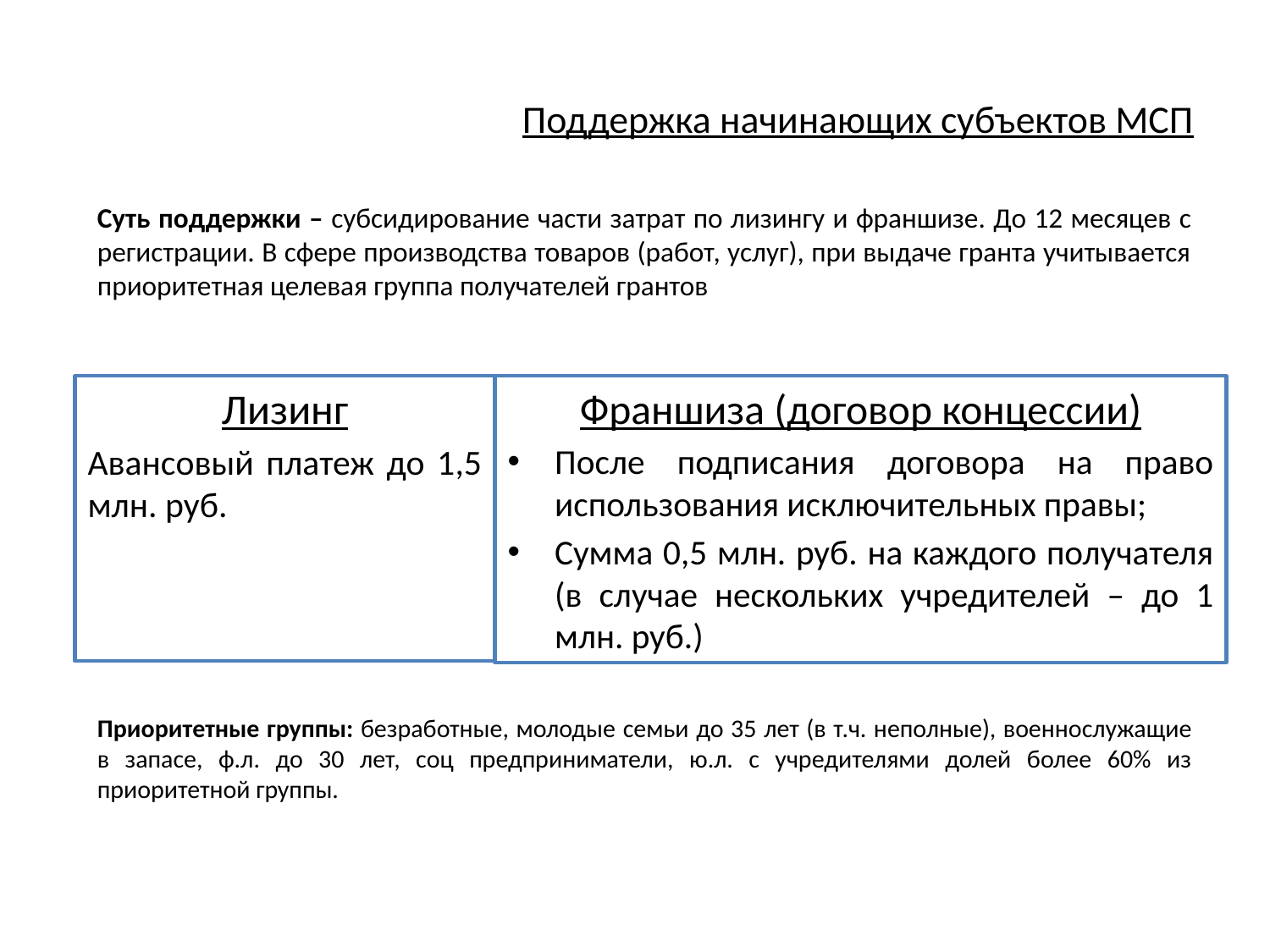

# Поддержка начинающих субъектов МСП
Суть поддержки – субсидирование части затрат по лизингу и франшизе. До 12 месяцев с регистрации. В сфере производства товаров (работ, услуг), при выдаче гранта учитывается приоритетная целевая группа получателей грантов

Лизинг
Авансовый платеж до 1,5 млн. руб.

Франшиза (договор концессии)
После подписания договора на право использования исключительных правы;
Сумма 0,5 млн. руб. на каждого получателя (в случае нескольких учредителей – до 1 млн. руб.)

Приоритетные группы: безработные, молодые семьи до 35 лет (в т.ч. неполные), военнослужащие в запасе, ф.л. до 30 лет, соц предприниматели, ю.л. с учредителями долей более 60% из приоритетной группы.